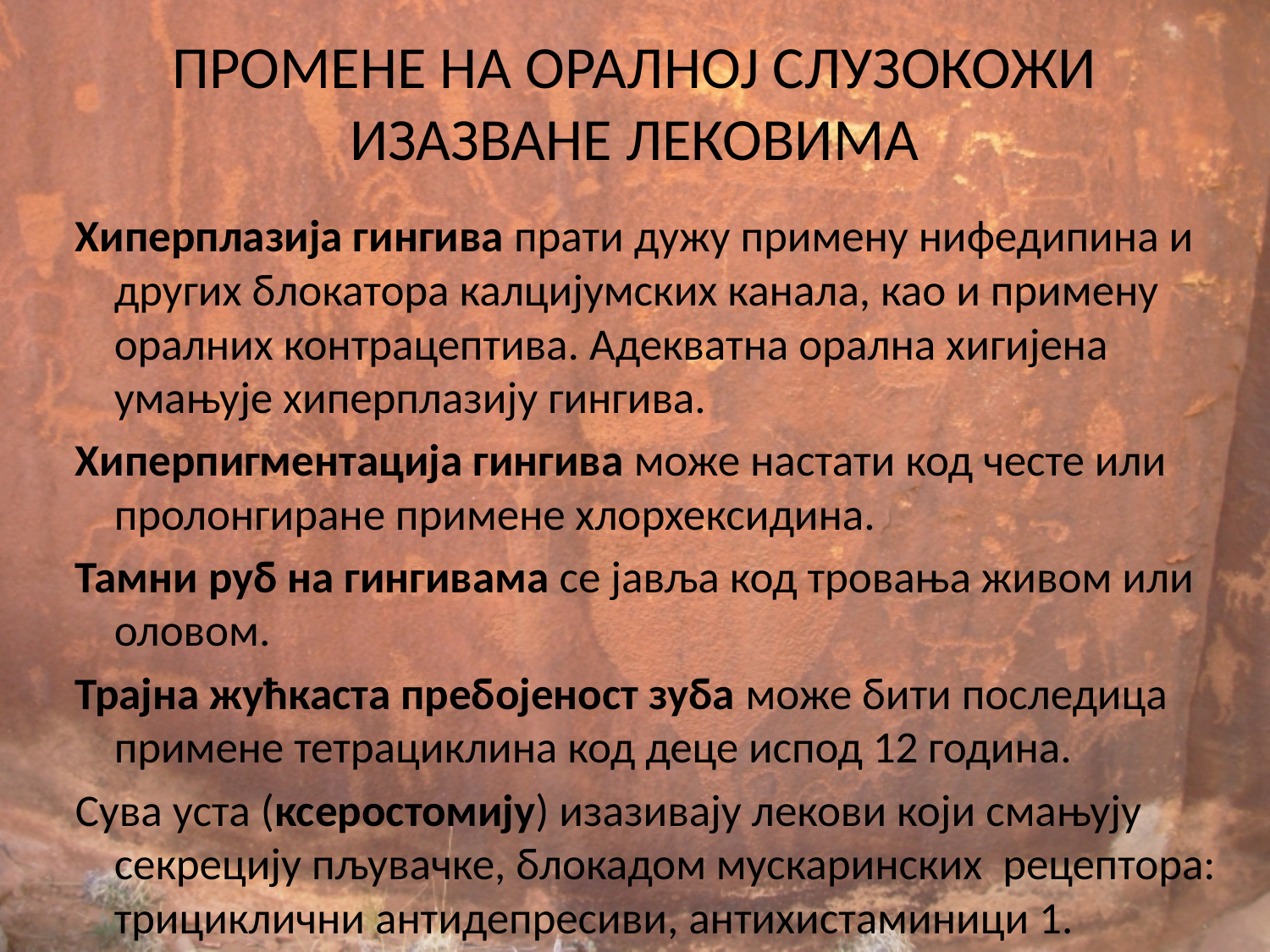

# ПРОМЕНЕ НА ОРАЛНОЈ СЛУЗОКОЖИ ИЗАЗВАНЕ ЛЕКОВИМА
Хиперплазија гингива прати дужу примену нифедипина и других блокатора калцијумских канала, као и примену оралних контрацептива. Адекватна орална хигијена умањује хиперплазију гингива.
Хиперпигментација гингива може настати код честе или пролонгиране примене хлорхексидина.
Тамни руб на гингивама се јавља код тровања живом или оловом.
Трајна жућкаста пребојеност зуба може бити последица примене тетрациклина код деце испод 12 година.
Сува уста (ксеростомију) изазивају лекови који смањују секрецију пљувачке, блокадом мускаринских  рецептора: трициклични антидепресиви, антихистаминици 1. генерације, атропин, скополамин и спазмолитици.